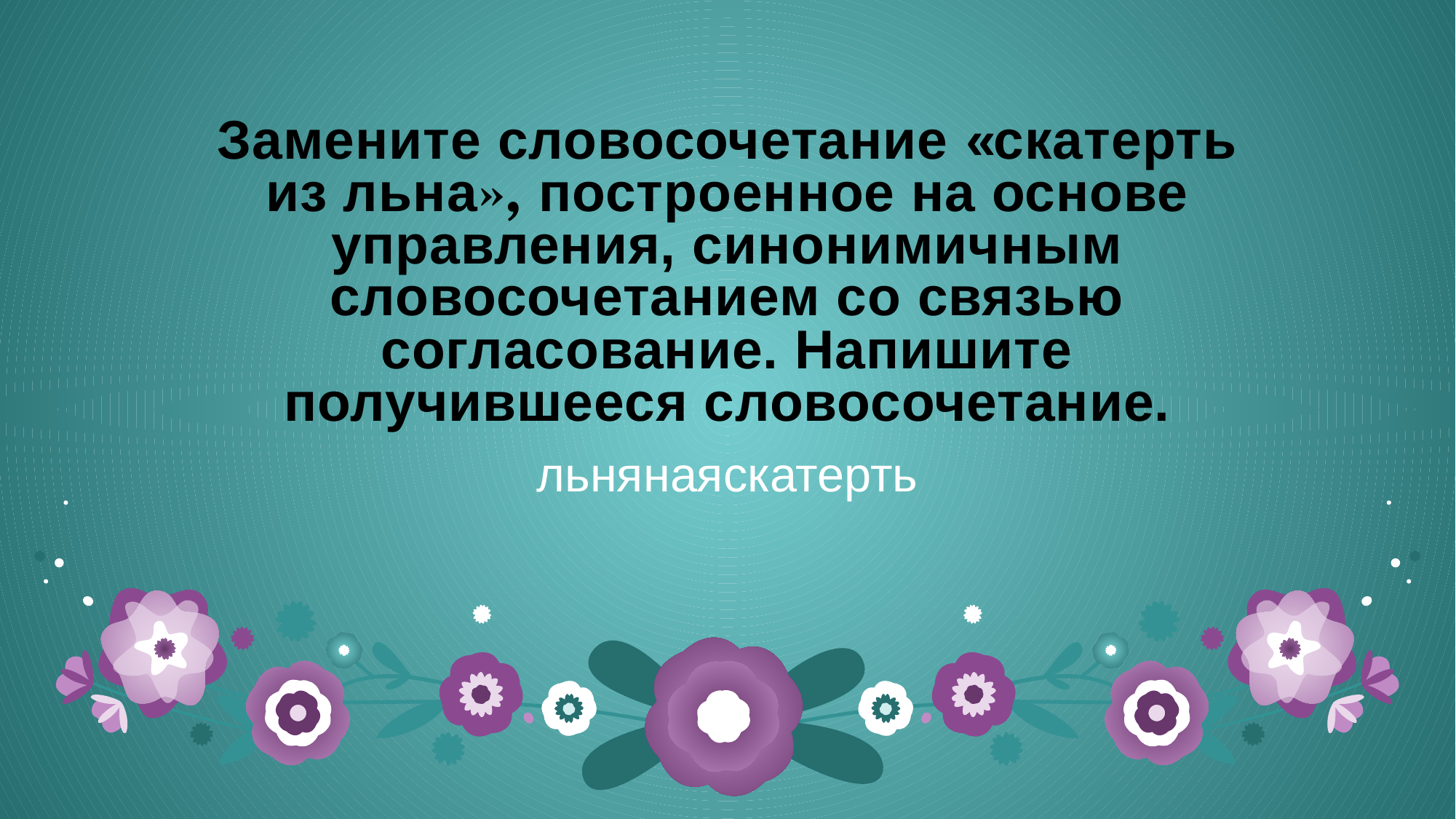

# Замените словосочетание «скатерть из льна», построенное на основе управления, синонимичным словосочетанием со связью согласование. Напишите получившееся словосочетание.
льнянаяскатерть